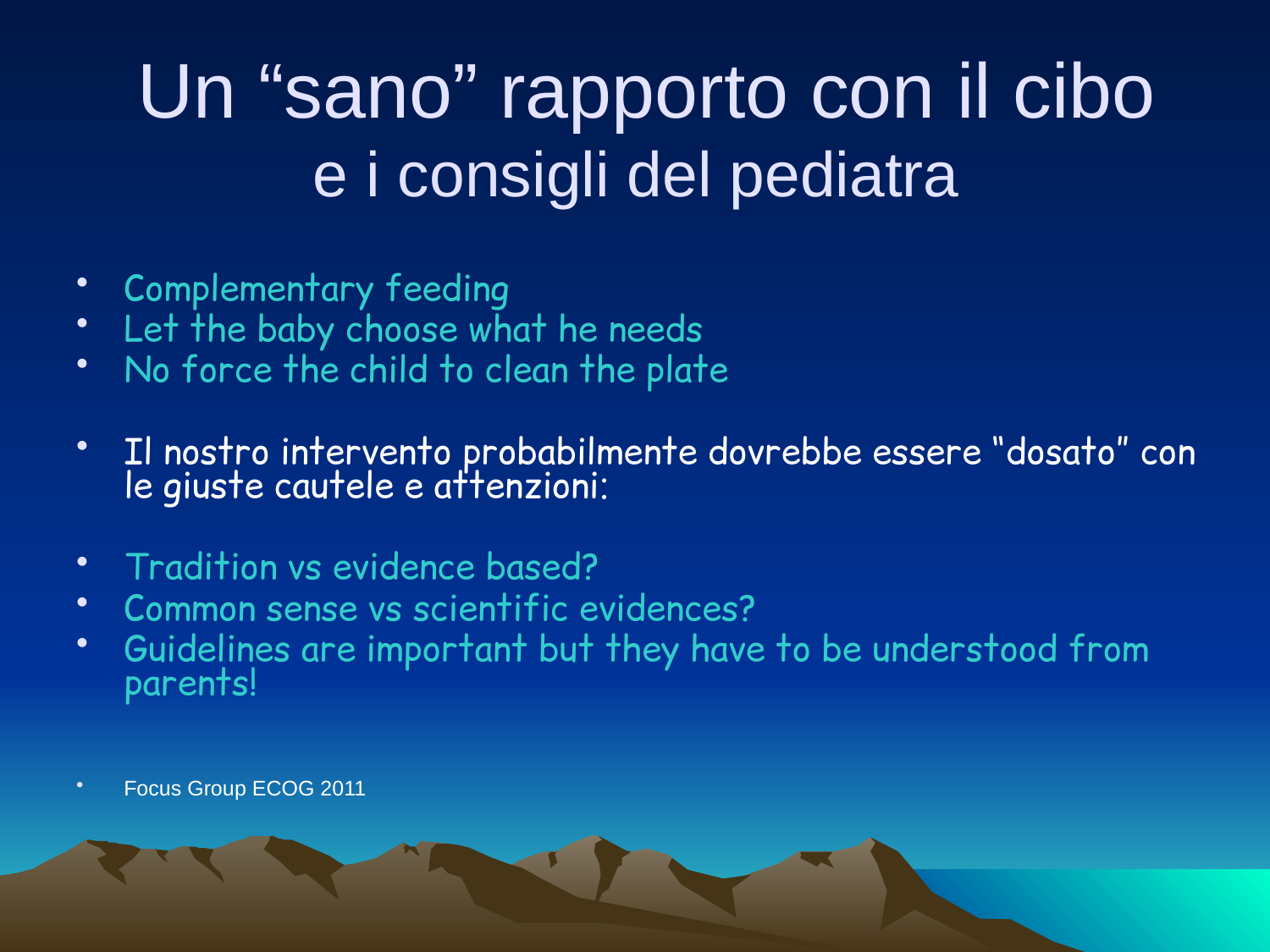

Un “sano” rapporto con il cibo
e i consigli del pediatra

Complementary feeding
Let the baby choose what he needs
No force the child to clean the plate

Il nostro intervento probabilmente dovrebbe essere “dosato” con le giuste cautele e attenzioni:

Tradition vs evidence based?
Common sense vs scientific evidences?
Guidelines are important but they have to be understood from parents!

Focus Group ECOG 2011